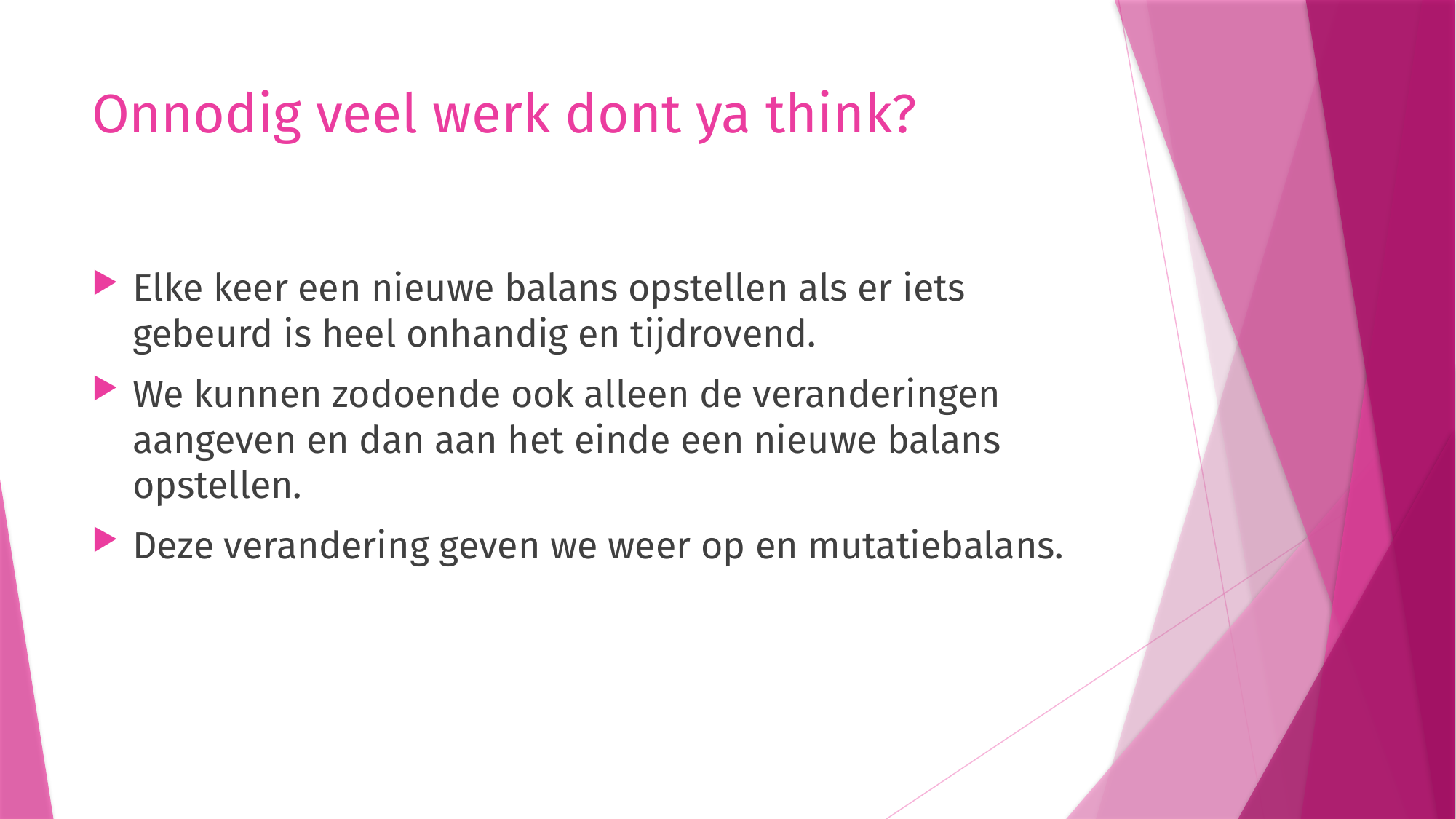

# Onnodig veel werk dont ya think?
Elke keer een nieuwe balans opstellen als er iets gebeurd is heel onhandig en tijdrovend.
We kunnen zodoende ook alleen de veranderingen aangeven en dan aan het einde een nieuwe balans opstellen.
Deze verandering geven we weer op en mutatiebalans.